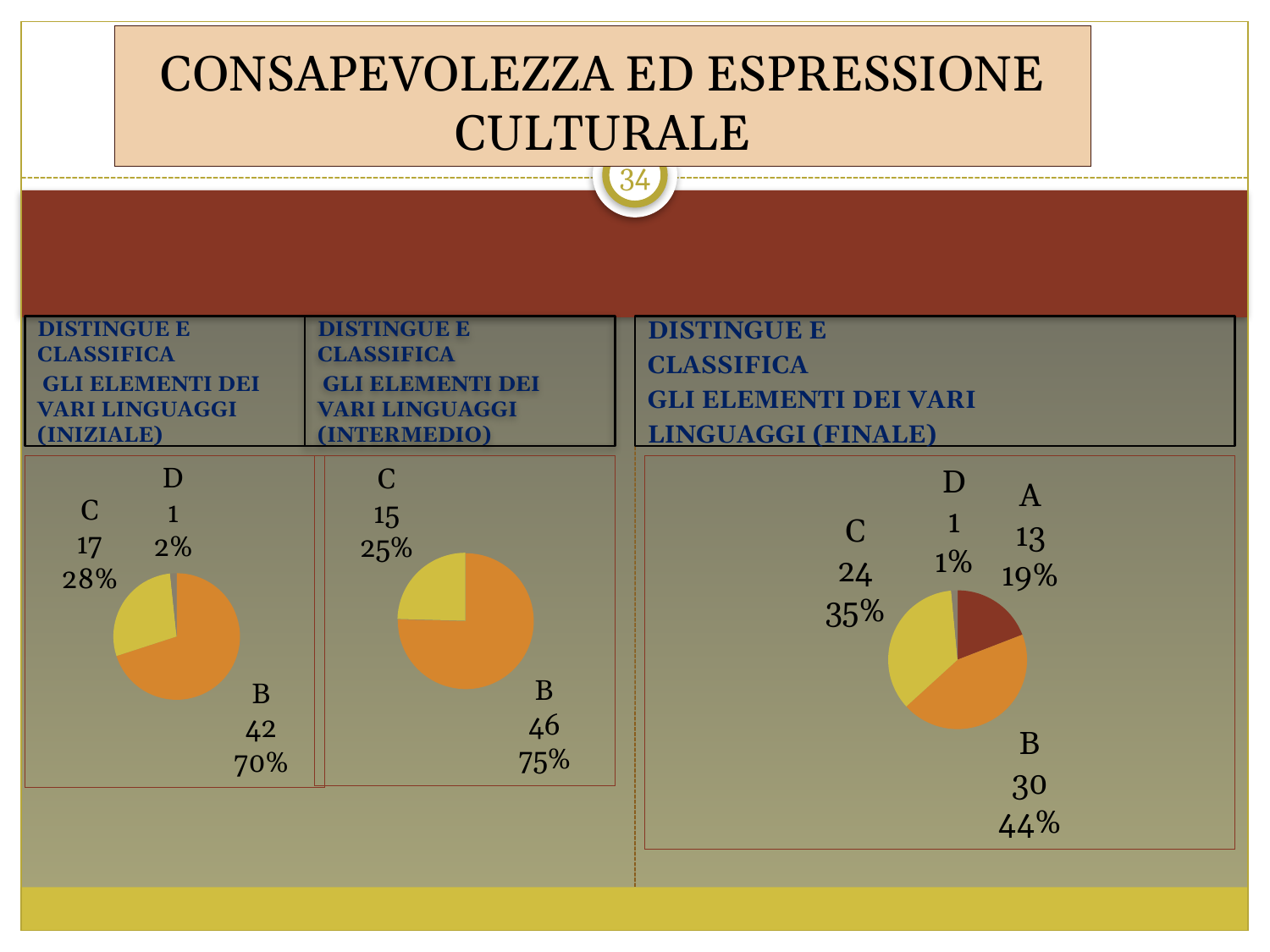

# CONSAPEVOLEZZA ED ESPRESSIONE CULTURALE
34
DISTINGUE E CLASSIFICA
 GLI ELEMENTI DEI VARI LINGUAGGI (INIZIALE)
DISTINGUE E CLASSIFICA
 GLI ELEMENTI DEI VARI LINGUAGGI (INTERMEDIO)
DISTINGUE E
CLASSIFICA
GLI ELEMENTI DEI VARI
LINGUAGGI (FINALE)

### Chart

| Category | Vendite |
|---|---|
| A | 0.0 |
| B | 42.0 |
| C | 17.0 |
| D | 1.0 |

### Chart

| Category | Vendite |
|---|---|
| A | 0.0 |
| B | 46.0 |
| C | 15.0 |
| D | 0.0 |

### Chart

| Category | Vendite |
|---|---|
| A | 13.0 |
| B | 30.0 |
| C | 24.0 |
| D | 1.0 |